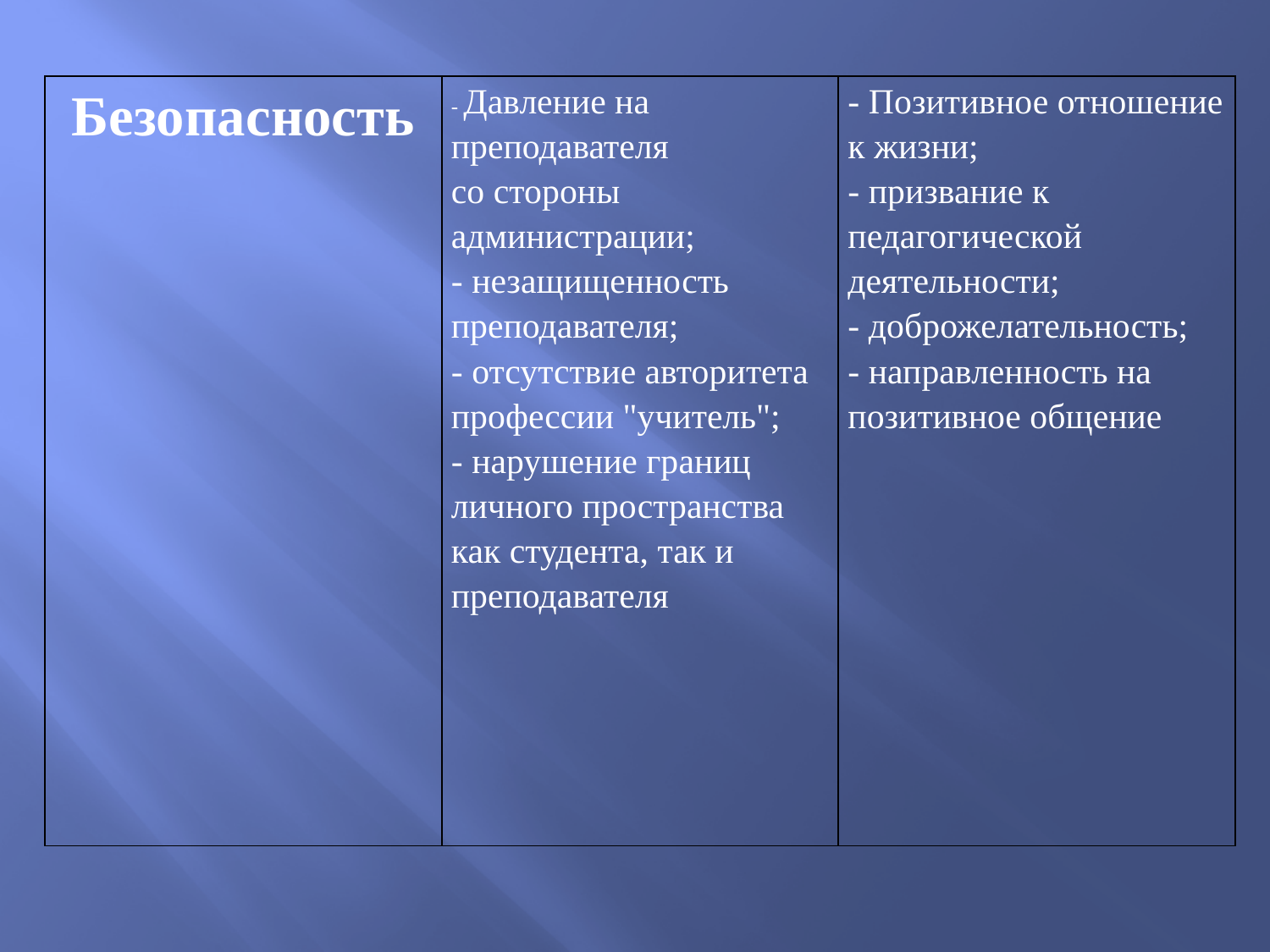

| Безопасность | - Давление на преподавателя со стороны администрации; - незащищенность преподавателя; - отсутствие авторитета профессии "учитель"; - нарушение границ личного пространства как студента, так и преподавателя | - Позитивное отношение к жизни; - призвание к педагогической деятельности; - доброжелательность; - направленность на позитивное общение |
| --- | --- | --- |